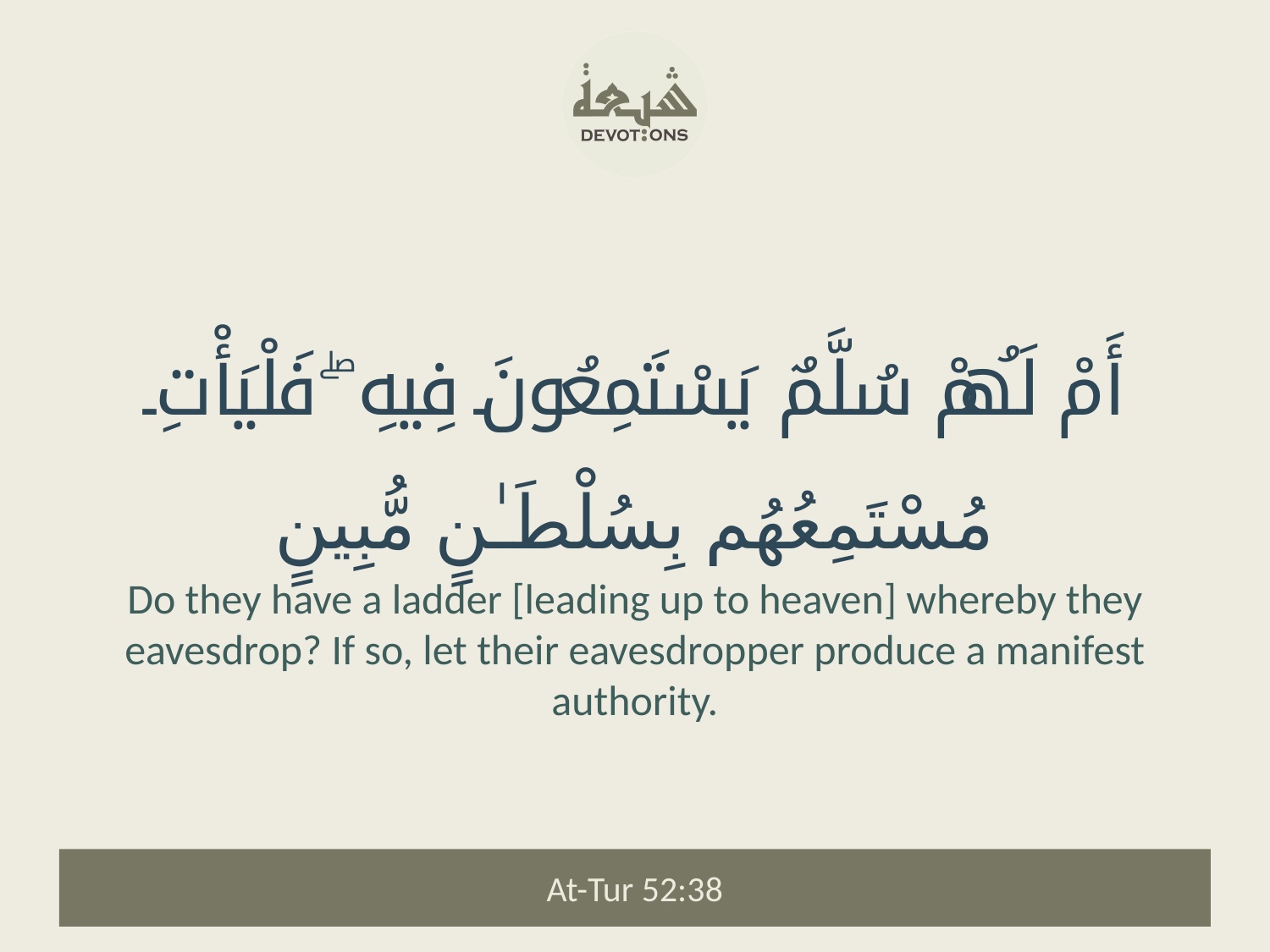

أَمْ لَهُمْ سُلَّمٌ يَسْتَمِعُونَ فِيهِ ۖ فَلْيَأْتِ مُسْتَمِعُهُم بِسُلْطَـٰنٍ مُّبِينٍ
Do they have a ladder [leading up to heaven] whereby they eavesdrop? If so, let their eavesdropper produce a manifest authority.
At-Tur 52:38